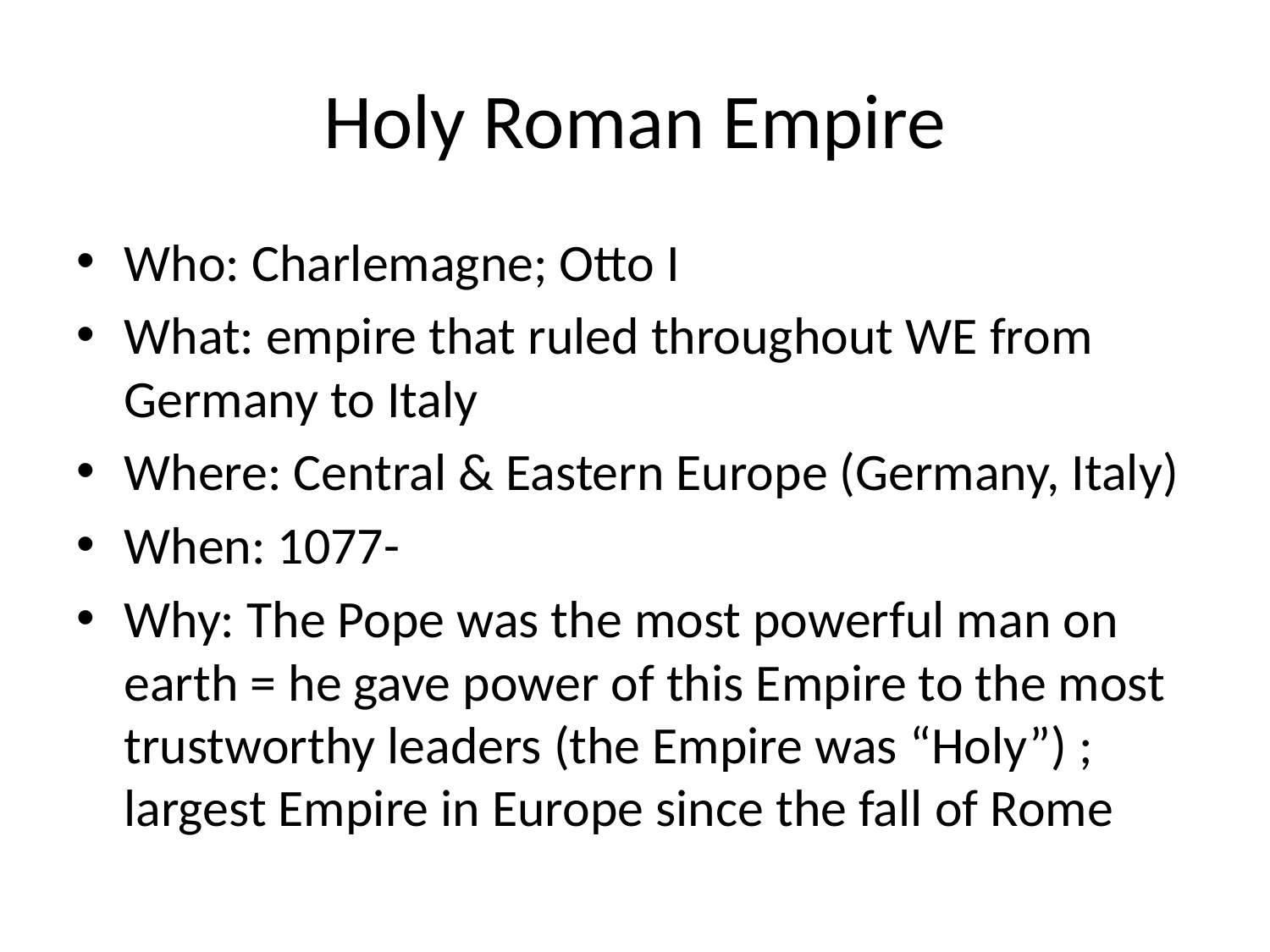

# Holy Roman Empire
Who: Charlemagne; Otto I
What: empire that ruled throughout WE from Germany to Italy
Where: Central & Eastern Europe (Germany, Italy)
When: 1077-
Why: The Pope was the most powerful man on earth = he gave power of this Empire to the most trustworthy leaders (the Empire was “Holy”) ; largest Empire in Europe since the fall of Rome